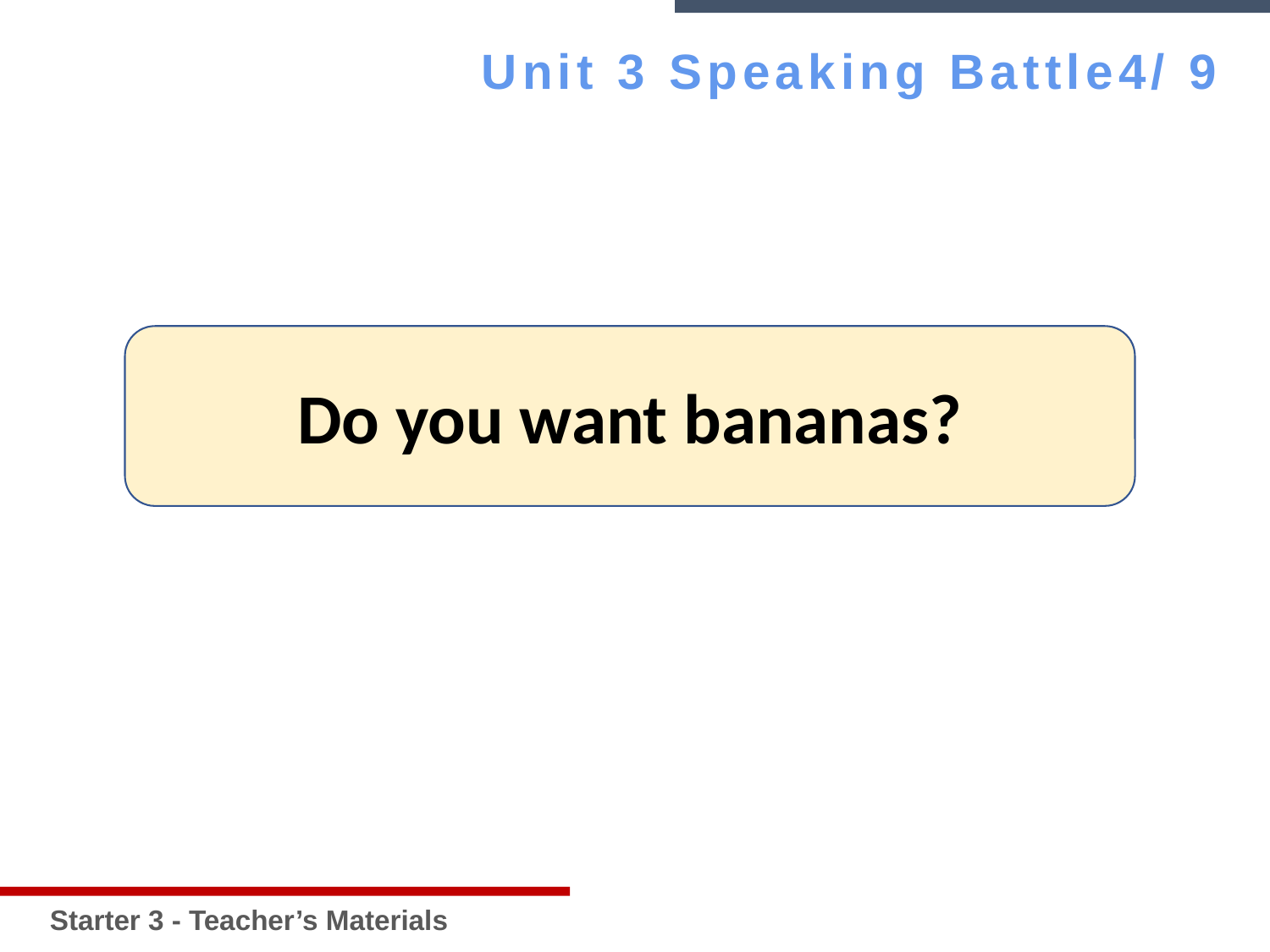

Starter 3 - Teacher’s Materials
Unit 3 Speaking Battle4/ 9
Do you want bananas?